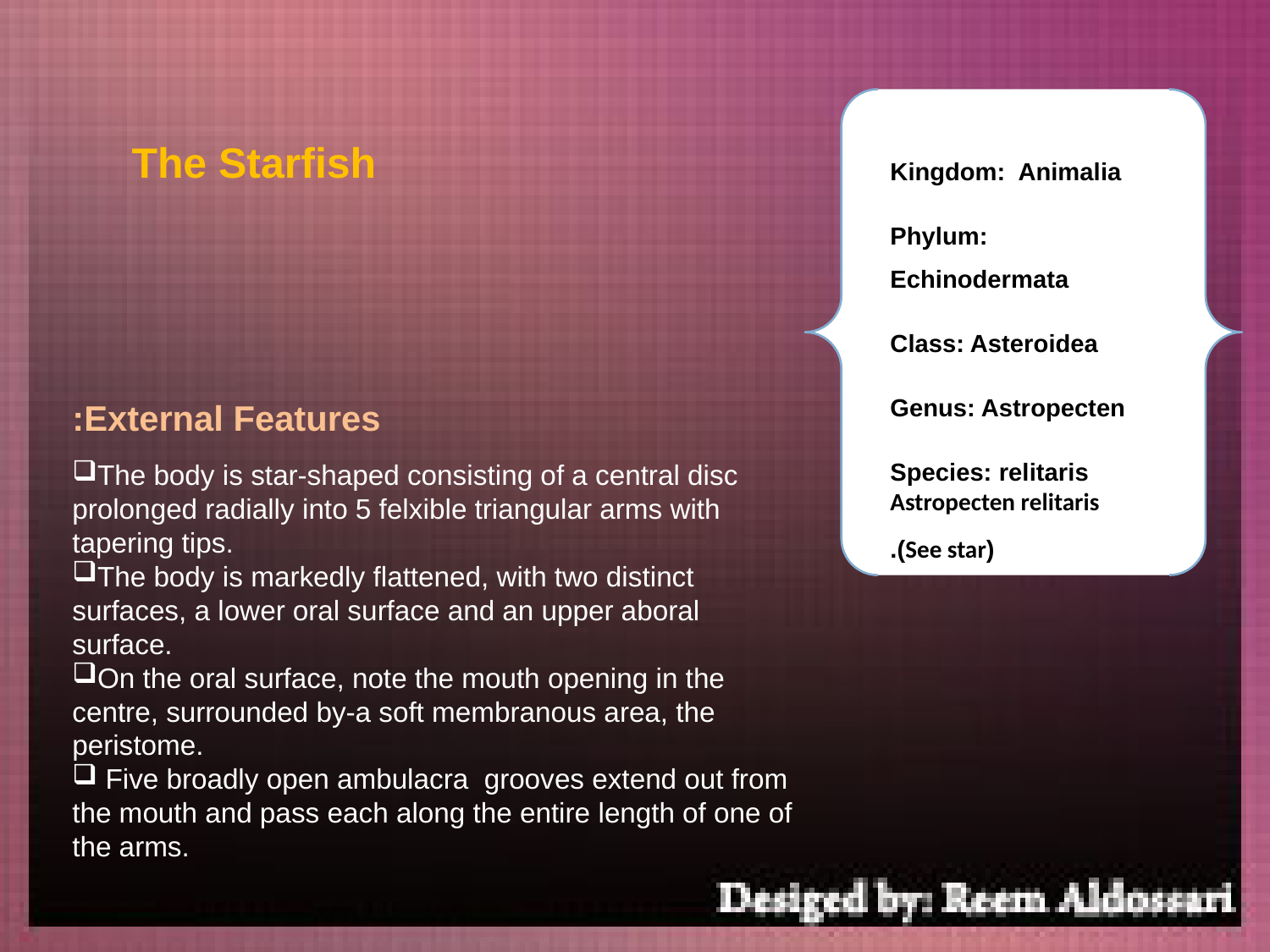

Kingdom:  Animalia
Phylum: Echinodermata
Class: Asteroidea
Genus: Astropecten
Species: relitaris
Astropecten relitaris
(See star).
The Starfish
External Features:

The body is star-shaped consisting of a central disc  prolonged radially into 5 felxible triangular arms with tapering tips.
The body is markedly flattened, with two distinct surfaces, a lower oral surface and an upper aboral surface.
On the oral surface, note the mouth opening in the centre, surrounded by-a soft membranous area, the peristome.
 Five broadly open ambulacra  grooves extend out from the mouth and pass each along the entire length of one of the arms.